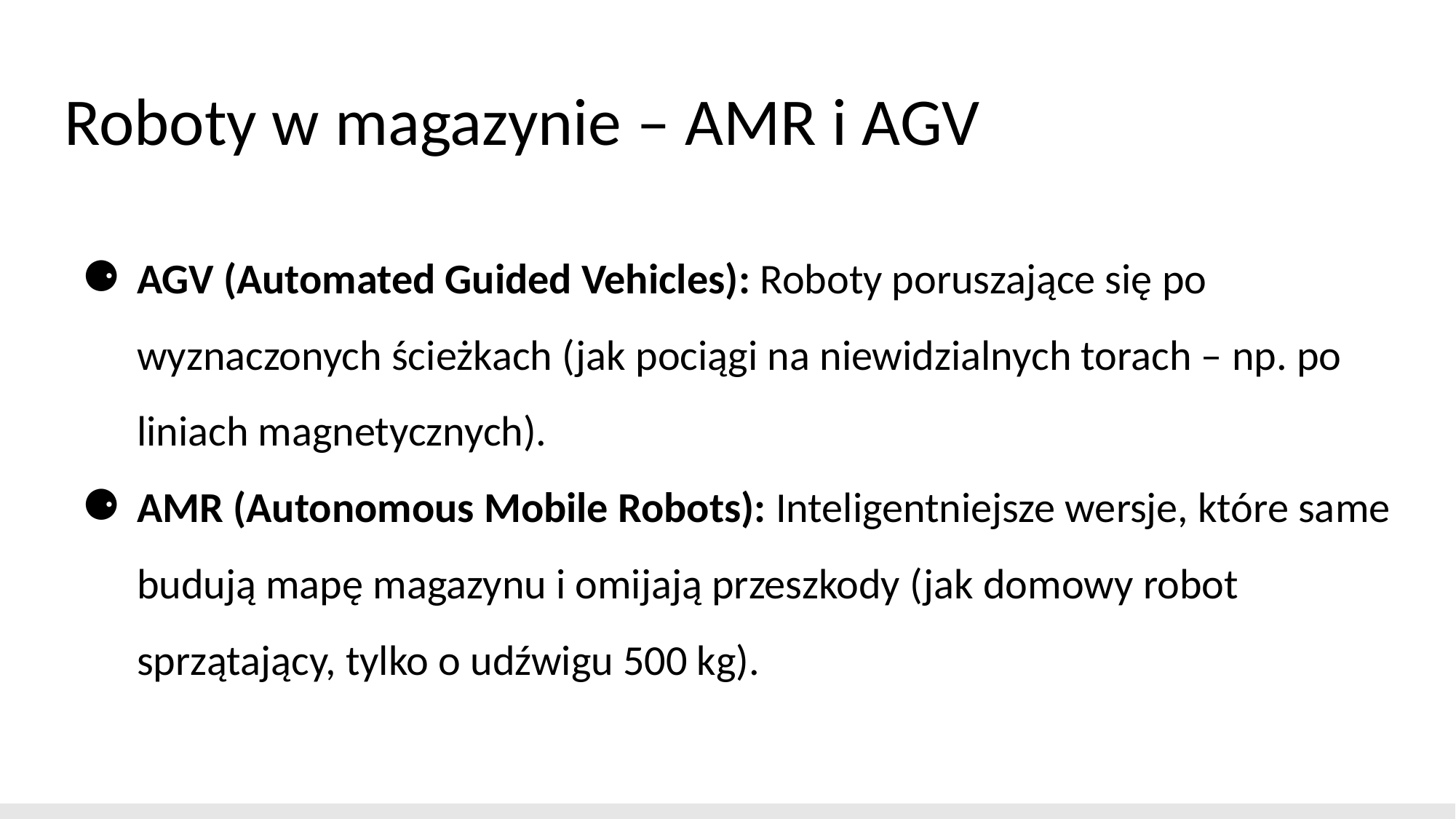

# Roboty w magazynie – AMR i AGV
AGV (Automated Guided Vehicles): Roboty poruszające się po wyznaczonych ścieżkach (jak pociągi na niewidzialnych torach – np. po liniach magnetycznych).
AMR (Autonomous Mobile Robots): Inteligentniejsze wersje, które same budują mapę magazynu i omijają przeszkody (jak domowy robot sprzątający, tylko o udźwigu 500 kg).